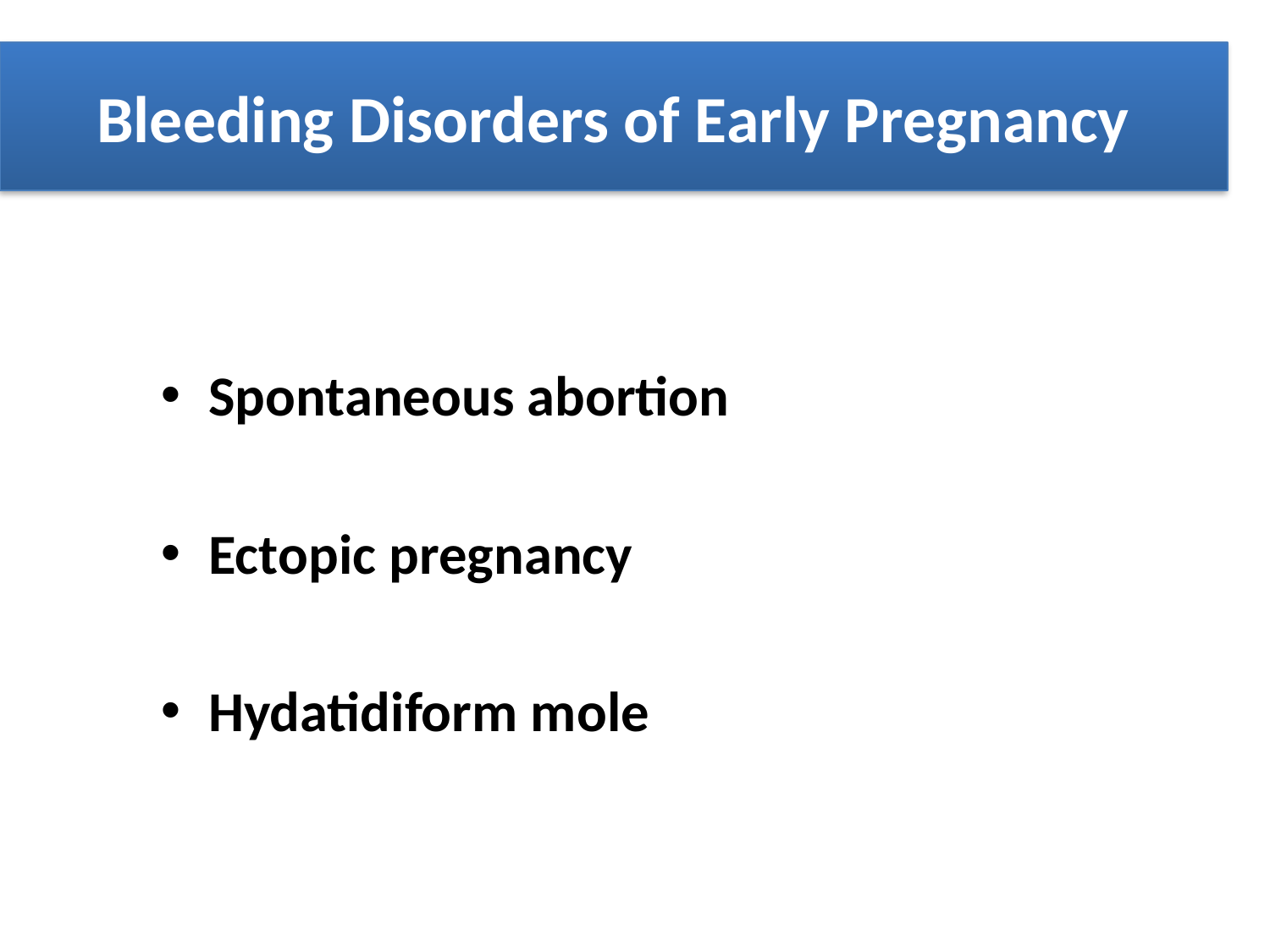

# Bleeding Disorders of Early Pregnancy
Spontaneous abortion

Ectopic pregnancy

Hydatidiform mole